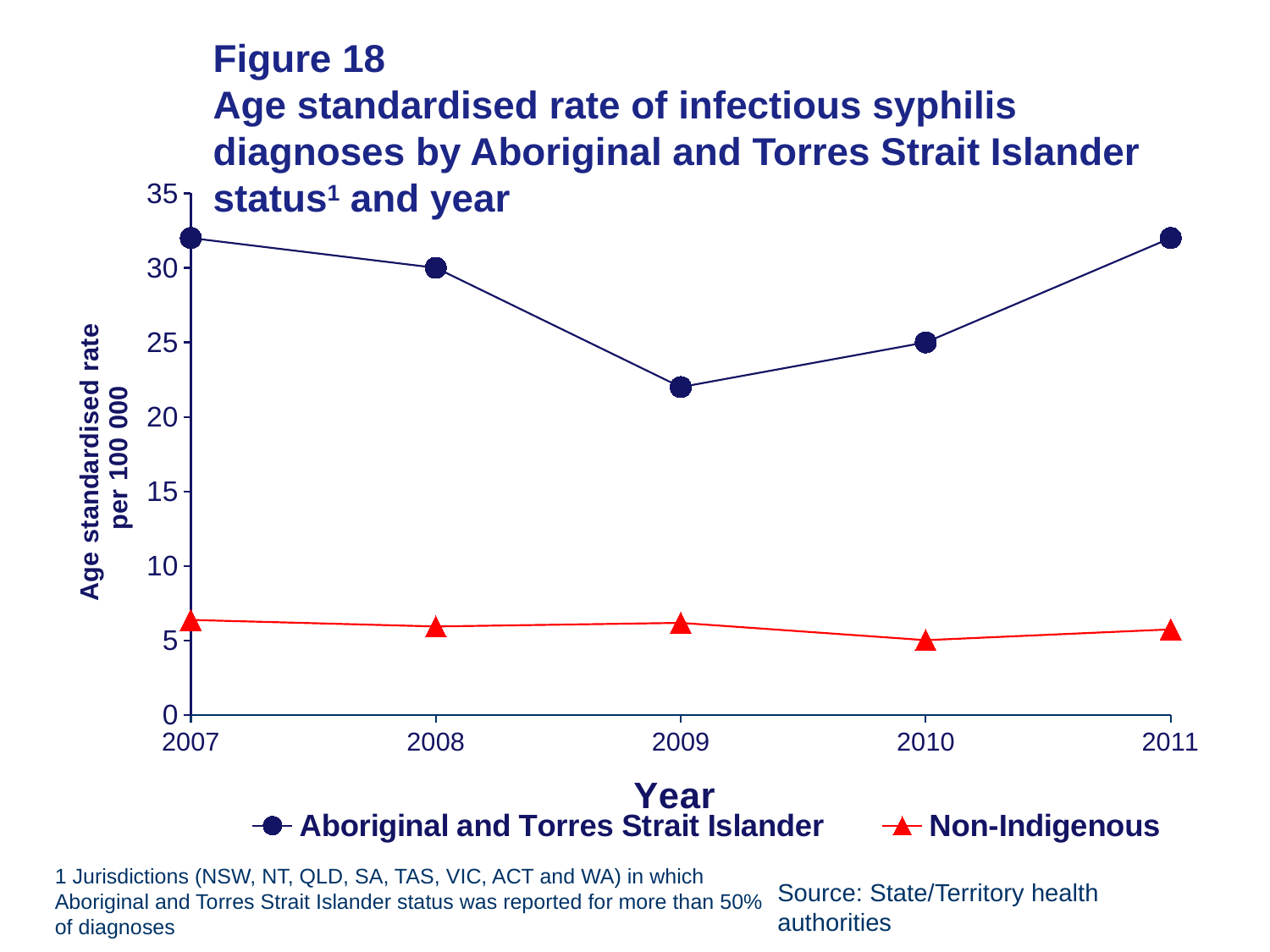

# Figure 18 Age standardised rate of infectious syphilis diagnoses by Aboriginal and Torres Strait Islander status1 and year

### Chart

| Category | Aboriginal and Torres Strait Islander | Non-Indigenous |
|---|---|---|
| 2007 | 32.0 | 6.384312664007515 |
| 2008 | 30.0 | 5.944015238903549 |
| 2009 | 22.0 | 6.185130495508102 |
| 2010 | 25.0 | 5.026728936603618 |
| 2011 | 32.0 | 5.750074706417277 |
1 Jurisdictions (NSW, NT, QLD, SA, TAS, VIC, ACT and WA) in which Aboriginal and Torres Strait Islander status was reported for more than 50% of diagnoses
Source: State/Territory health authorities